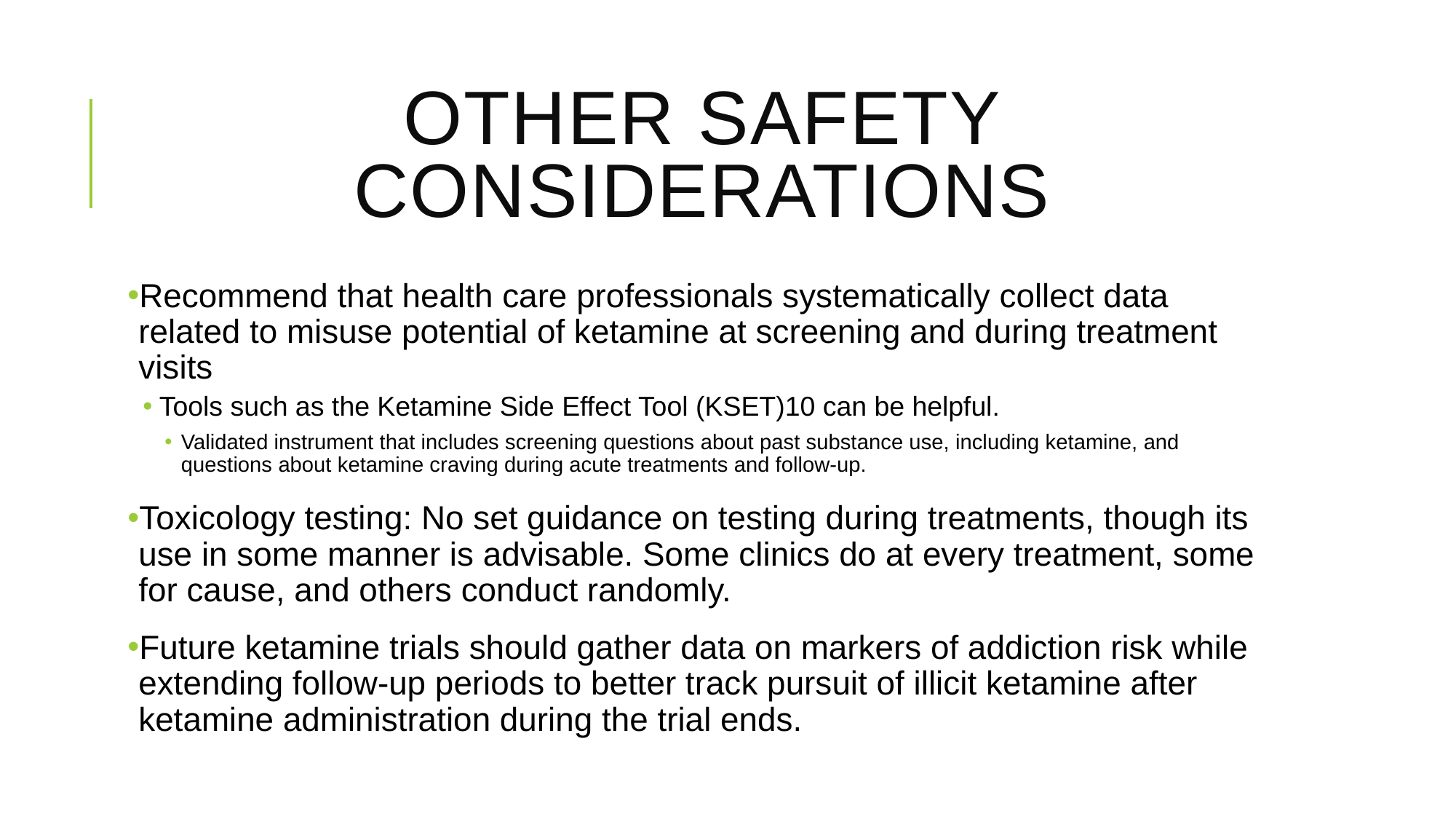

# Other safety considerations
Recommend that health care professionals systematically collect data related to misuse potential of ketamine at screening and during treatment visits
Tools such as the Ketamine Side Effect Tool (KSET)10 can be helpful.
Validated instrument that includes screening questions about past substance use, including ketamine, and questions about ketamine craving during acute treatments and follow-up.
Toxicology testing: No set guidance on testing during treatments, though its use in some manner is advisable. Some clinics do at every treatment, some for cause, and others conduct randomly.
Future ketamine trials should gather data on markers of addiction risk while extending follow-up periods to better track pursuit of illicit ketamine after ketamine administration during the trial ends.